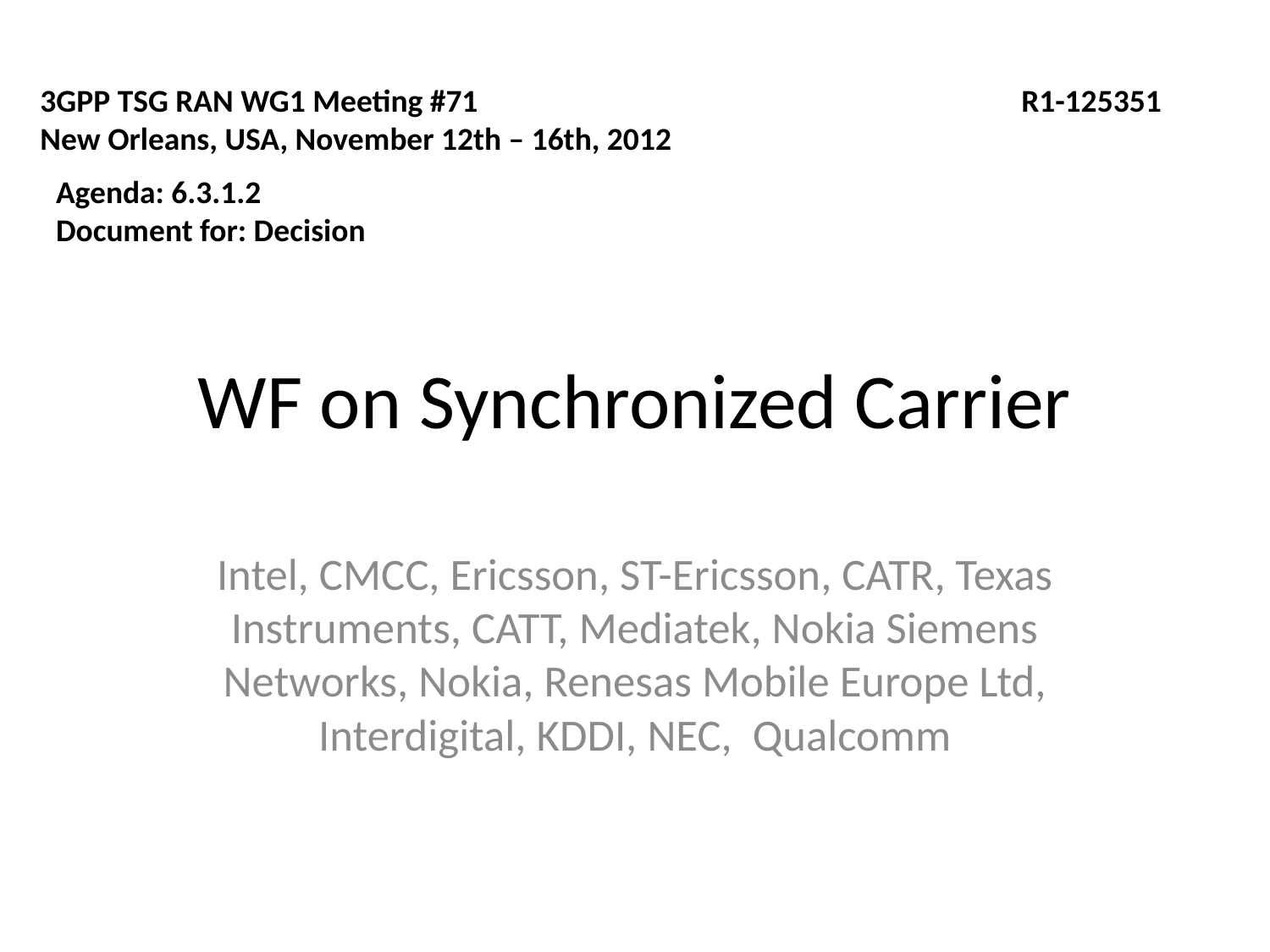

3GPP TSG RAN WG1 Meeting #71
New Orleans, USA, November 12th – 16th, 2012
R1-125351
Agenda: 6.3.1.2
Document for: Decision
# WF on Synchronized Carrier
Intel, CMCC, Ericsson, ST-Ericsson, CATR, Texas Instruments, CATT, Mediatek, Nokia Siemens Networks, Nokia, Renesas Mobile Europe Ltd, Interdigital, KDDI, NEC,  Qualcomm